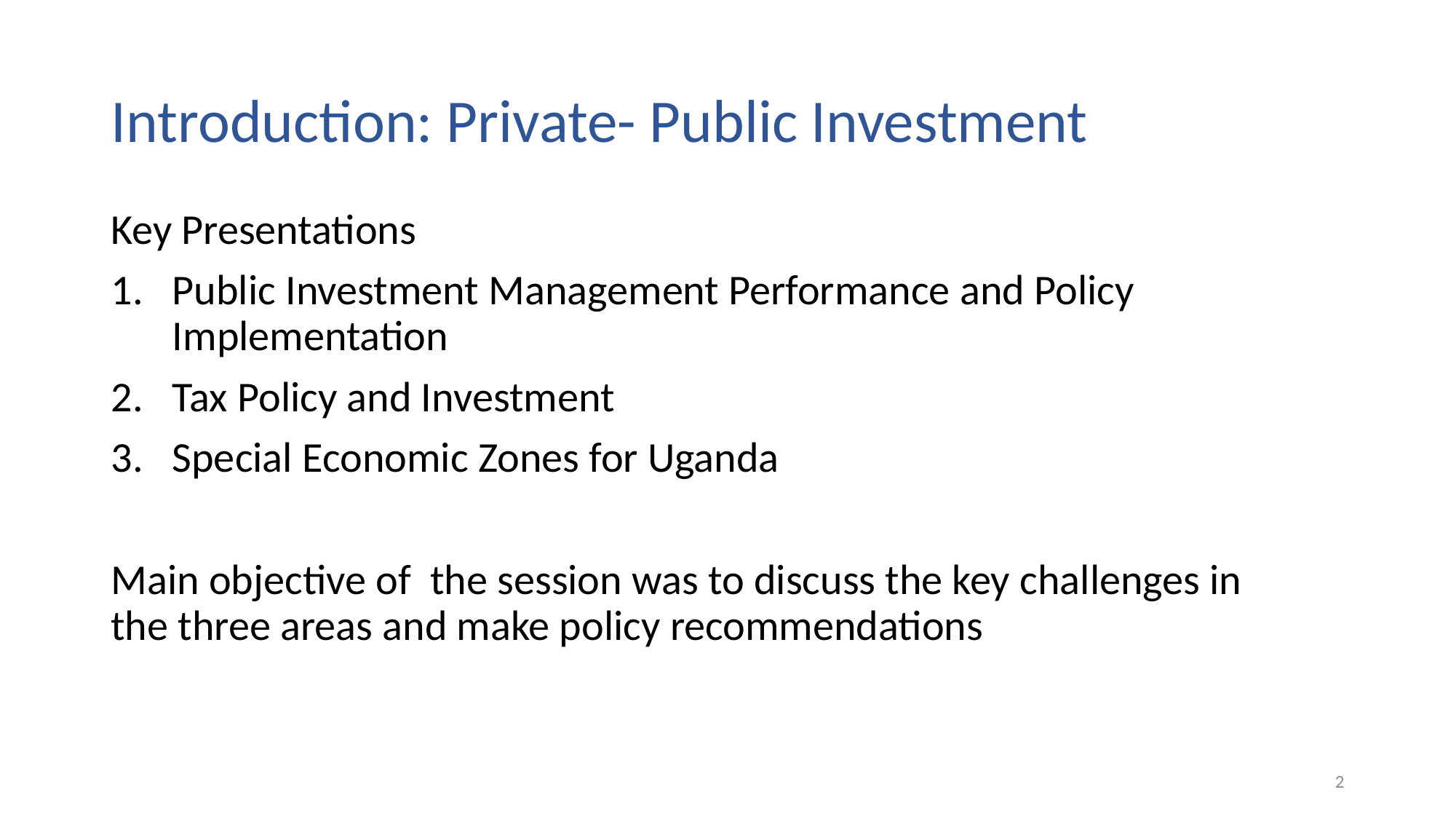

# Introduction: Private- Public Investment
Key Presentations
Public Investment Management Performance and Policy Implementation
Tax Policy and Investment
Special Economic Zones for Uganda

Main objective of  the session was to discuss the key challenges in the three areas and make policy recommendations

2